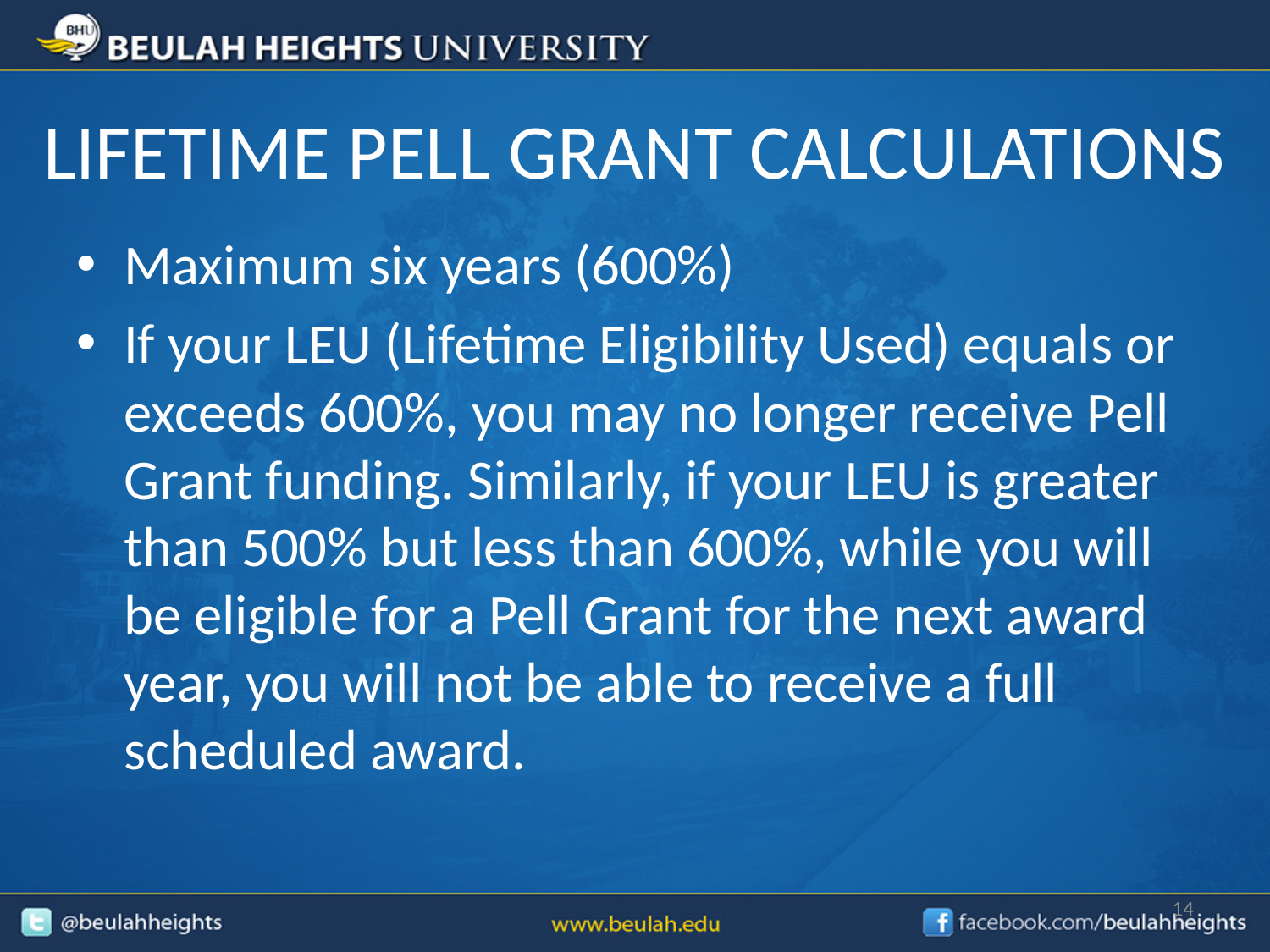

# LIFETIME PELL GRANT CALCULATIONS
Maximum six years (600%)
If your LEU (Lifetime Eligibility Used) equals or exceeds 600%, you may no longer receive Pell Grant funding. Similarly, if your LEU is greater than 500% but less than 600%, while you will be eligible for a Pell Grant for the next award year, you will not be able to receive a full scheduled award.
14